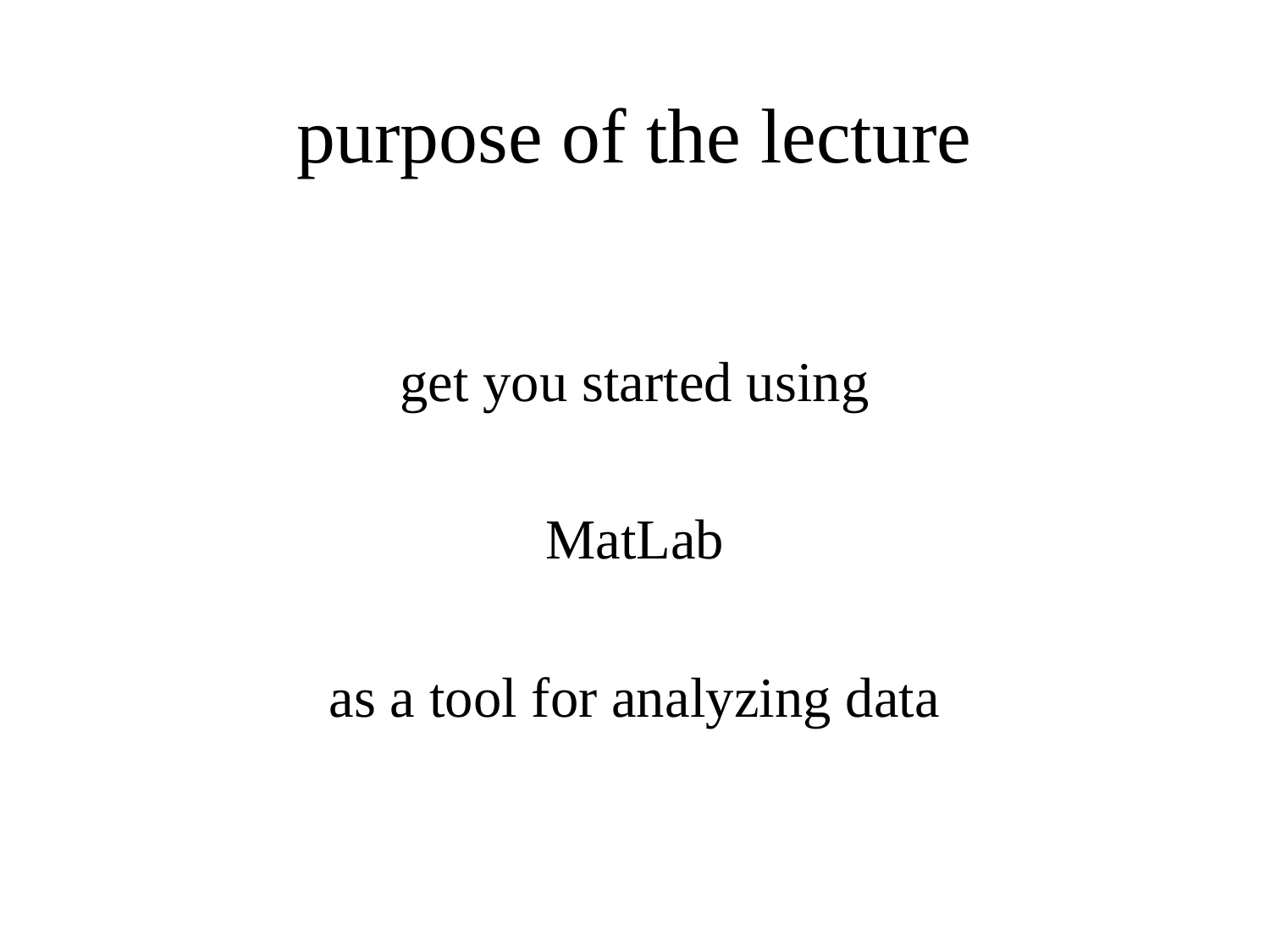

# purpose of the lecture
get you started using

MatLab

as a tool for analyzing data